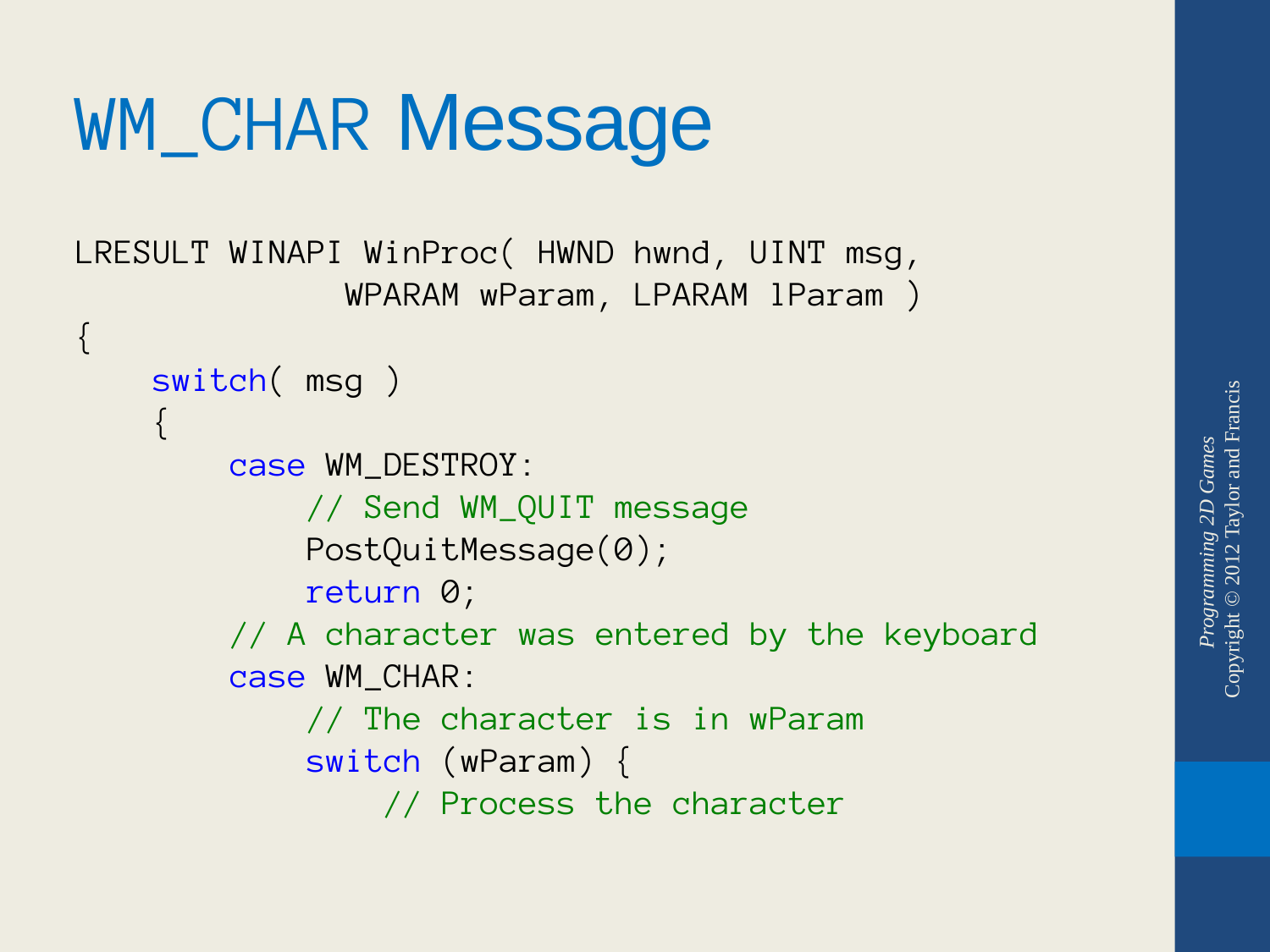

# WM_CHAR Message
LRESULT WINAPI WinProc( HWND hwnd, UINT msg,
              WPARAM wParam, LPARAM lParam )
{
    switch( msg )
    {
        case WM_DESTROY:
            // Send WM_QUIT message
            PostQuitMessage(0);
            return 0;
        // A character was entered by the keyboard
        case WM_CHAR:
            // The character is in wParam
            switch (wParam) {
                // Process the character

Programming 2D Games
Copyright © 2012 Taylor and Francis